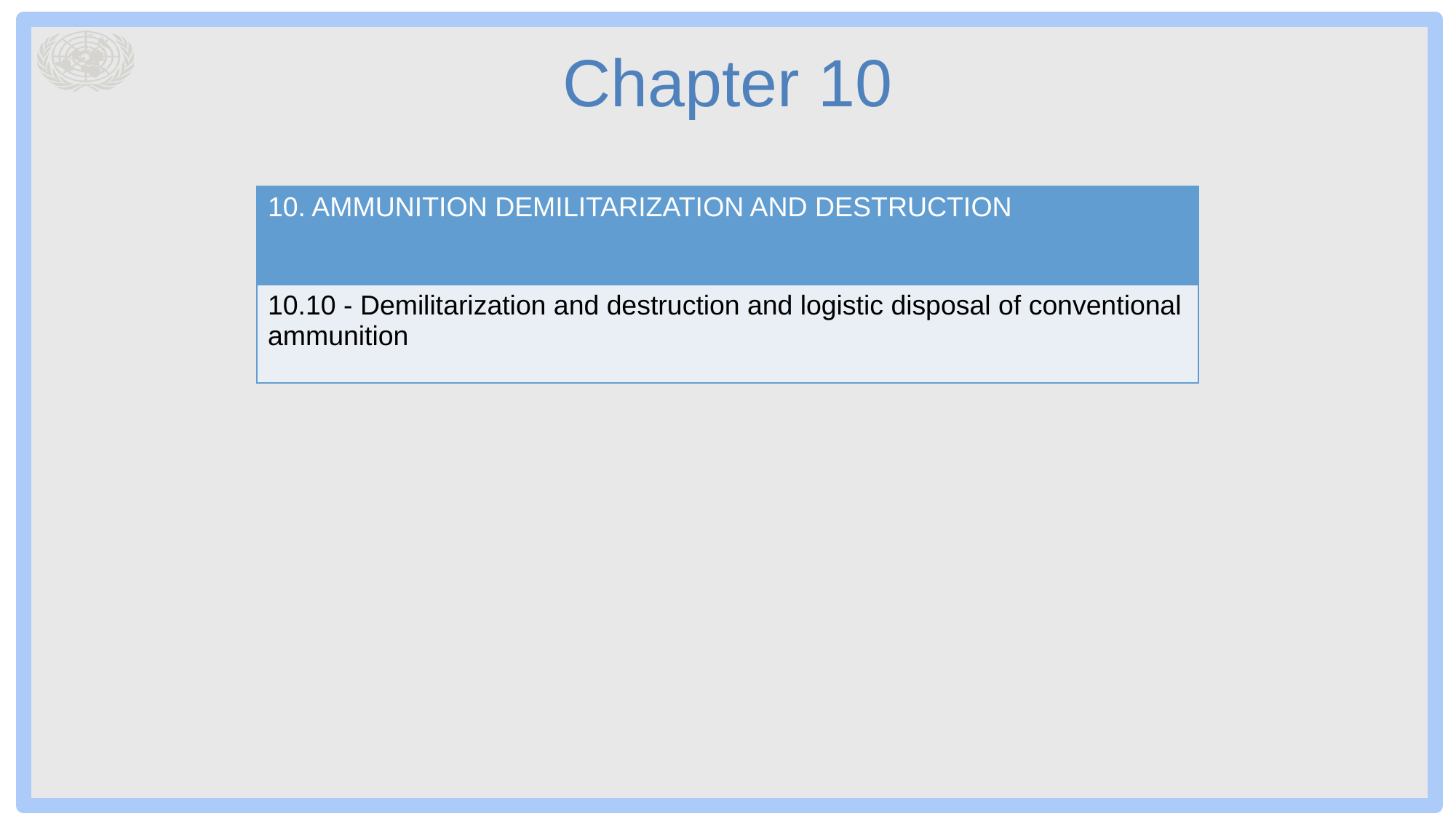

# Chapter 10
| 10. AMMUNITION DEMILITARIZATION AND DESTRUCTION |
| --- |
| 10.10 - Demilitarization and destruction and logistic disposal of conventional ammunition |